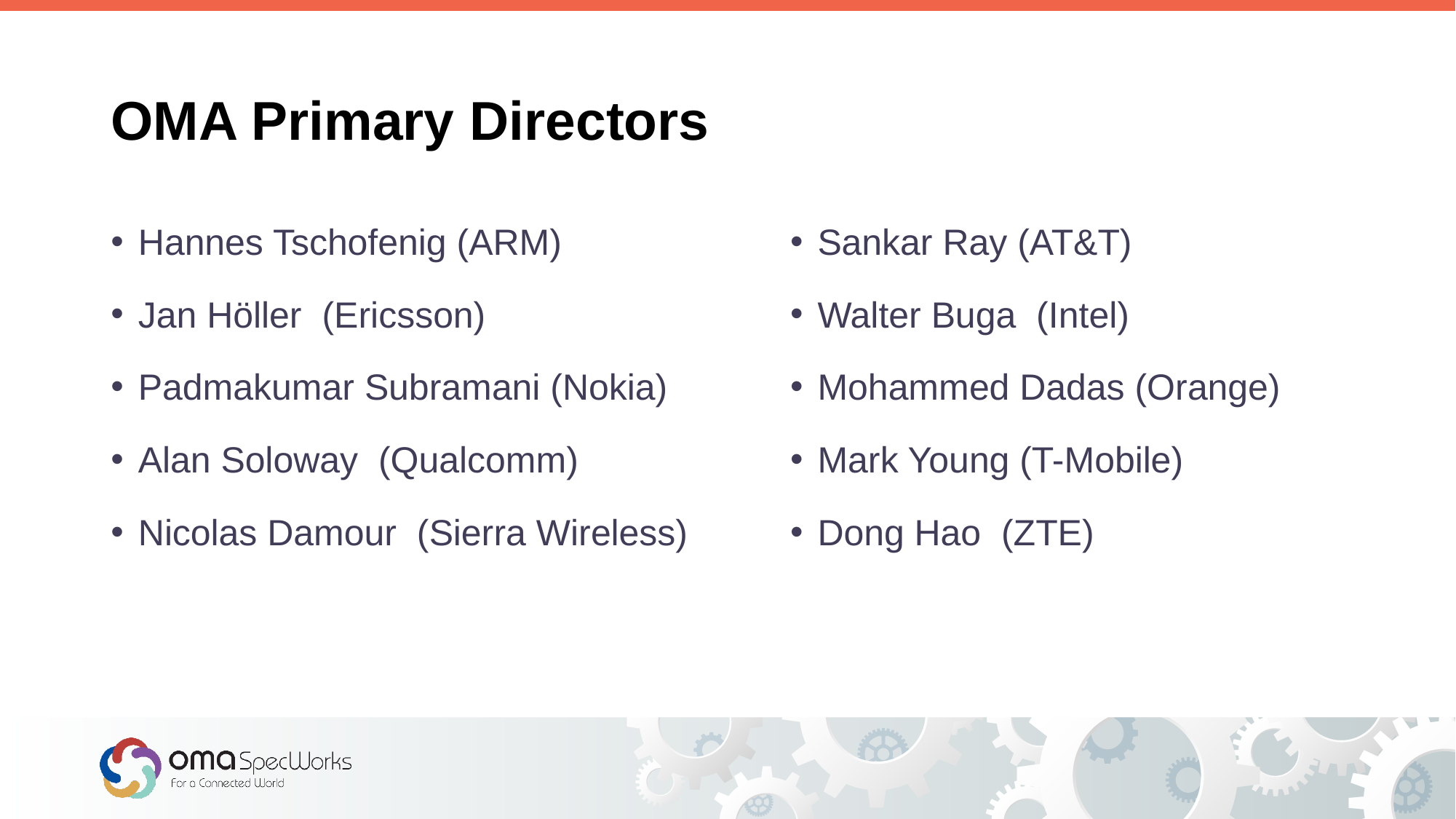

# OMA Primary Directors
Hannes Tschofenig (ARM)
Jan Höller  (Ericsson)
Padmakumar Subramani (Nokia)
Alan Soloway  (Qualcomm)
Nicolas Damour  (Sierra Wireless)
Sankar Ray (AT&T)
Walter Buga  (Intel)
Mohammed Dadas (Orange)
Mark Young (T-Mobile)
Dong Hao  (ZTE)